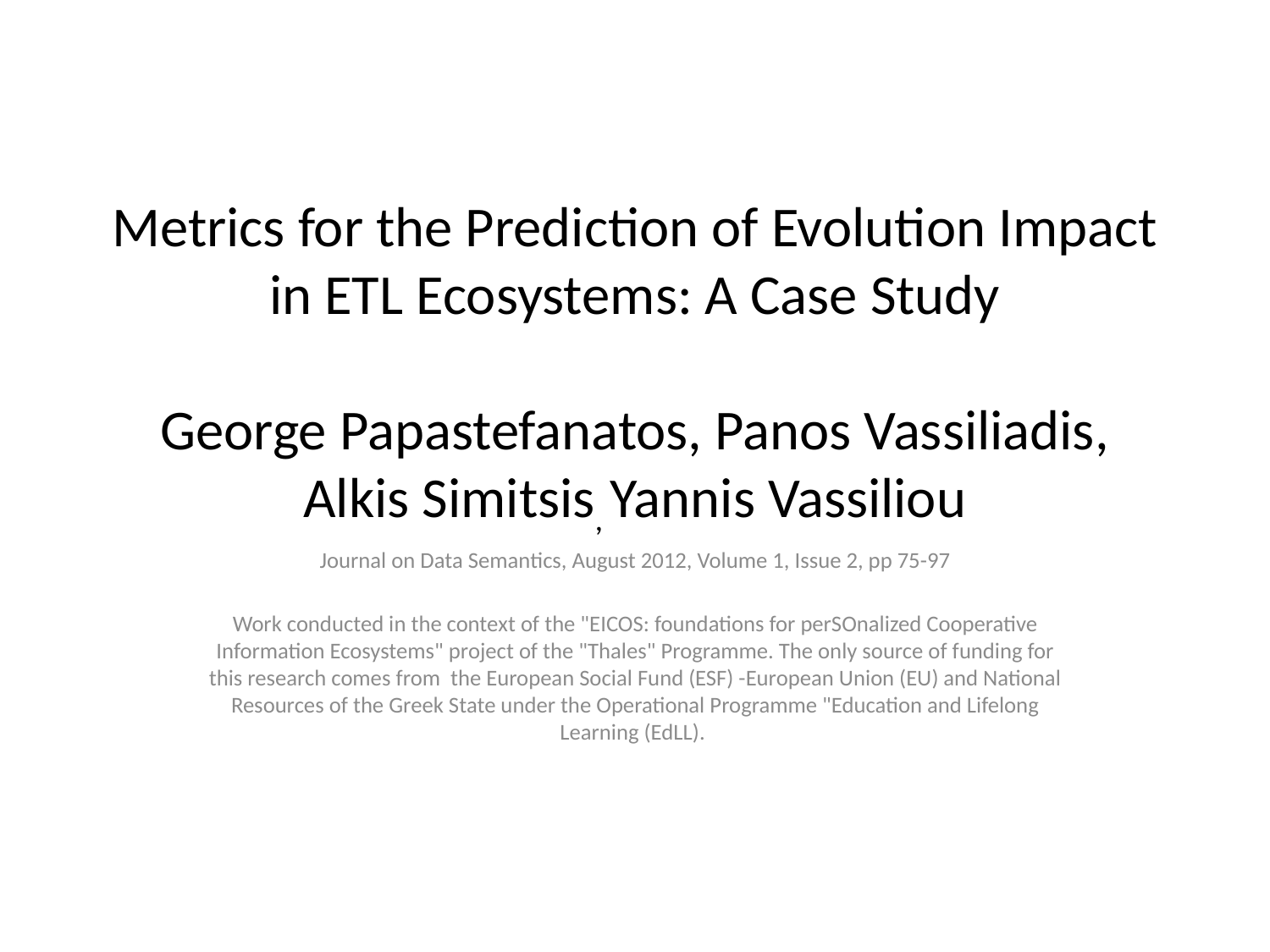

# Metrics for the Prediction of Evolution Impact in ETL Ecosystems: A Case Study George Papastefanatos, Panos Vassiliadis, Alkis Simitsis, Yannis Vassiliou
Journal on Data Semantics, August 2012, Volume 1, Issue 2, pp 75-97

Work conducted in the context of the "EICOS: foundations for perSOnalized Cooperative Information Ecosystems" project of the "Thales" Programme. The only source of funding for this research comes from  the European Social Fund (ESF) -European Union (EU) and National Resources of the Greek State under the Operational Programme "Education and Lifelong Learning (EdLL).